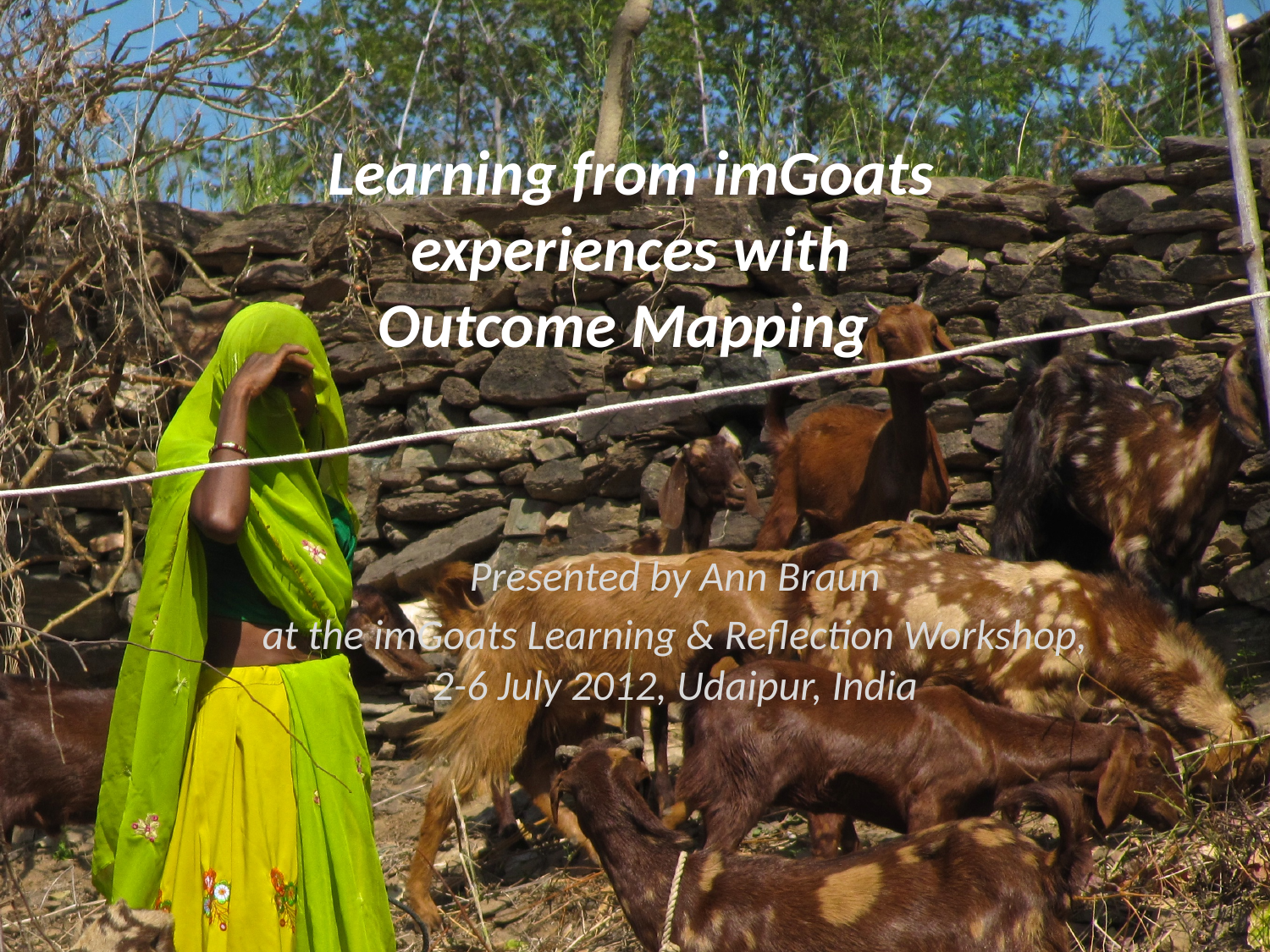

Learning from imGoats experiences with
 Outcome Mapping
Presented by Ann Braun
at the imGoats Learning & Reflection Workshop, 2-6 July 2012, Udaipur, India